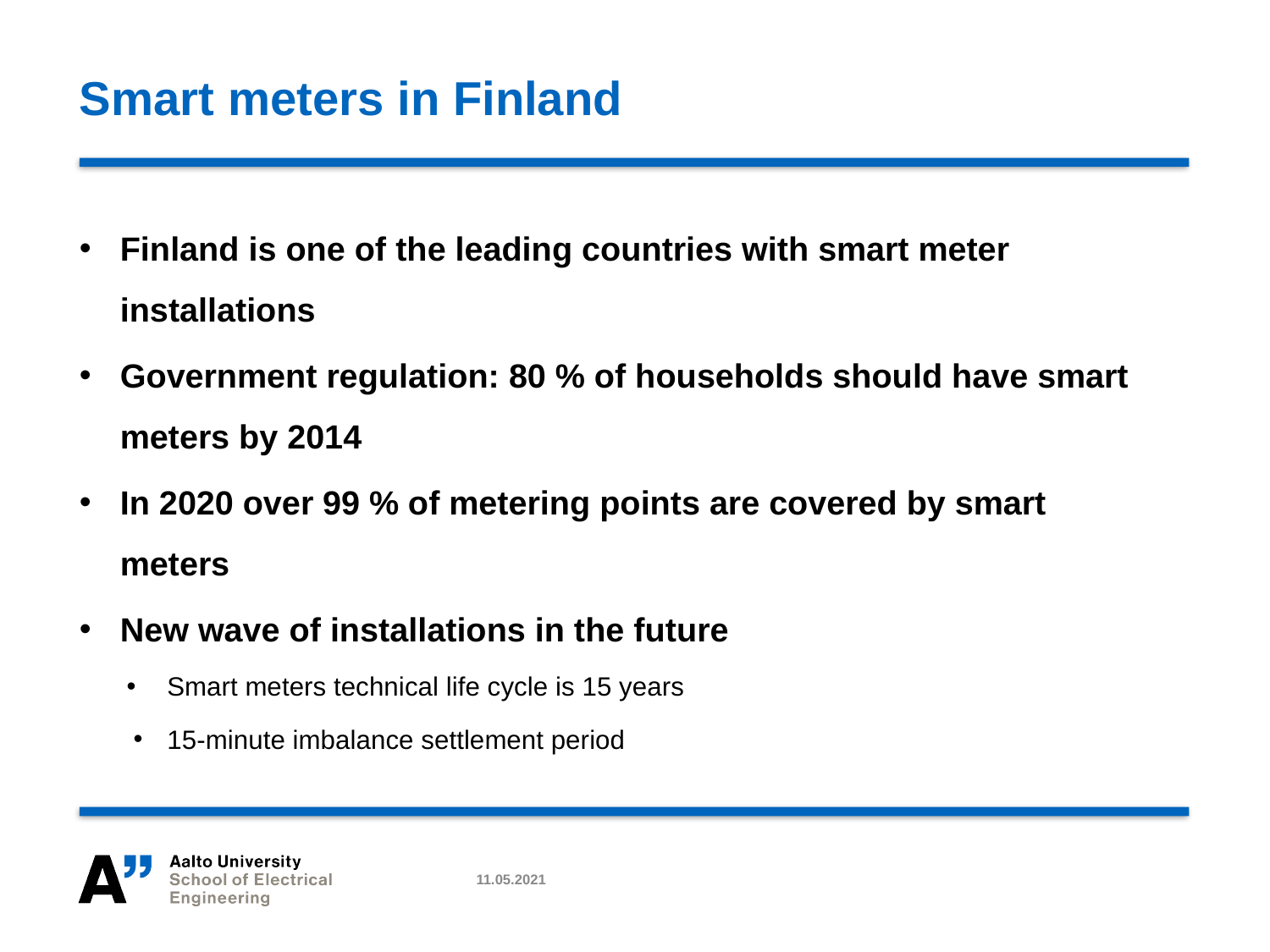

# Smart meters in Finland
Finland is one of the leading countries with smart meter installations
Government regulation: 80 % of households should have smart meters by 2014
In 2020 over 99 % of metering points are covered by smart meters
New wave of installations in the future
Smart meters technical life cycle is 15 years
15-minute imbalance settlement period

11.05.2021